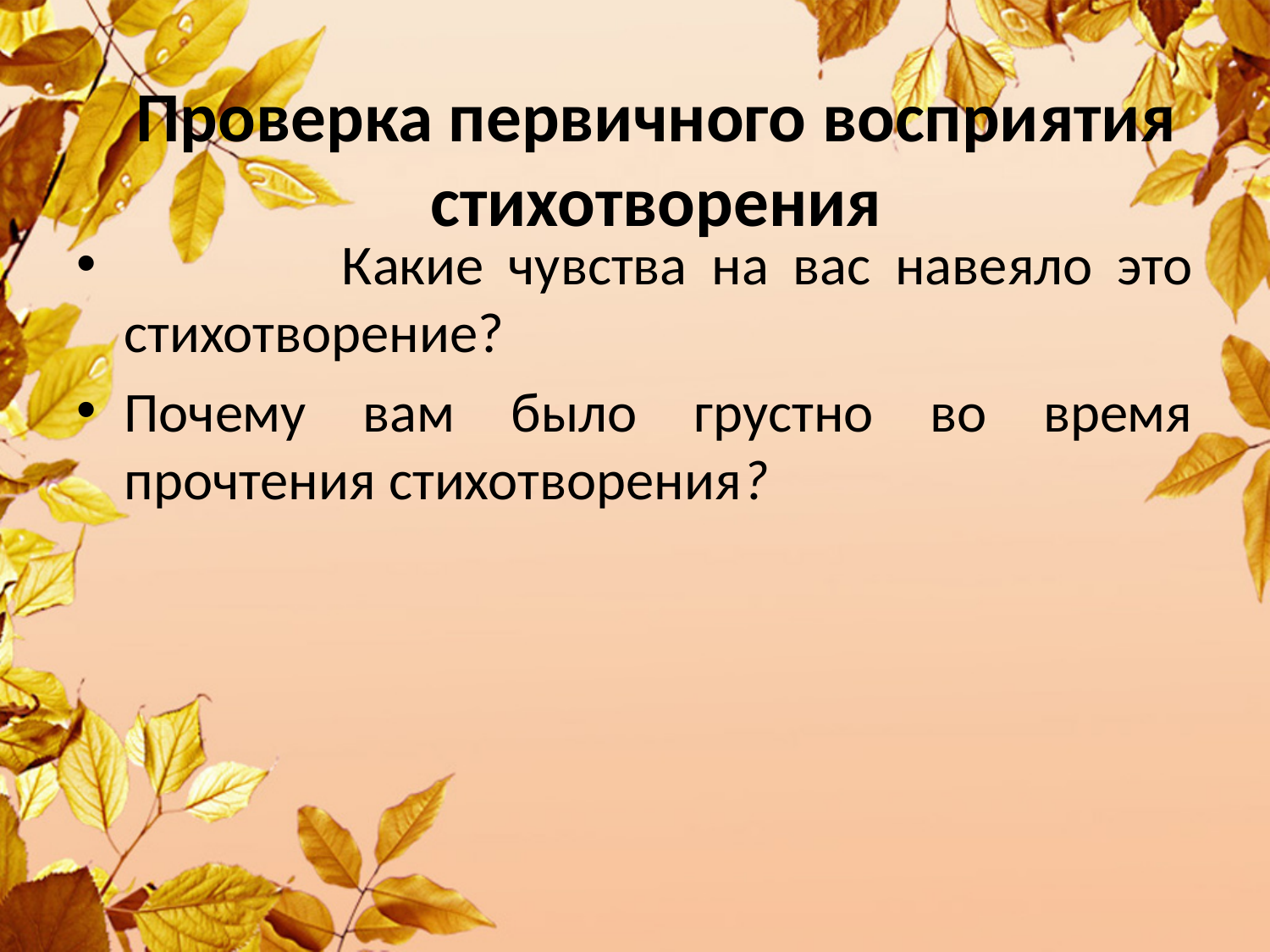

# Проверка первичного восприятия стихотворения
         Какие чувства на вас навеяло это стихотворение?
Почему вам было грустно во время прочтения стихотворения?